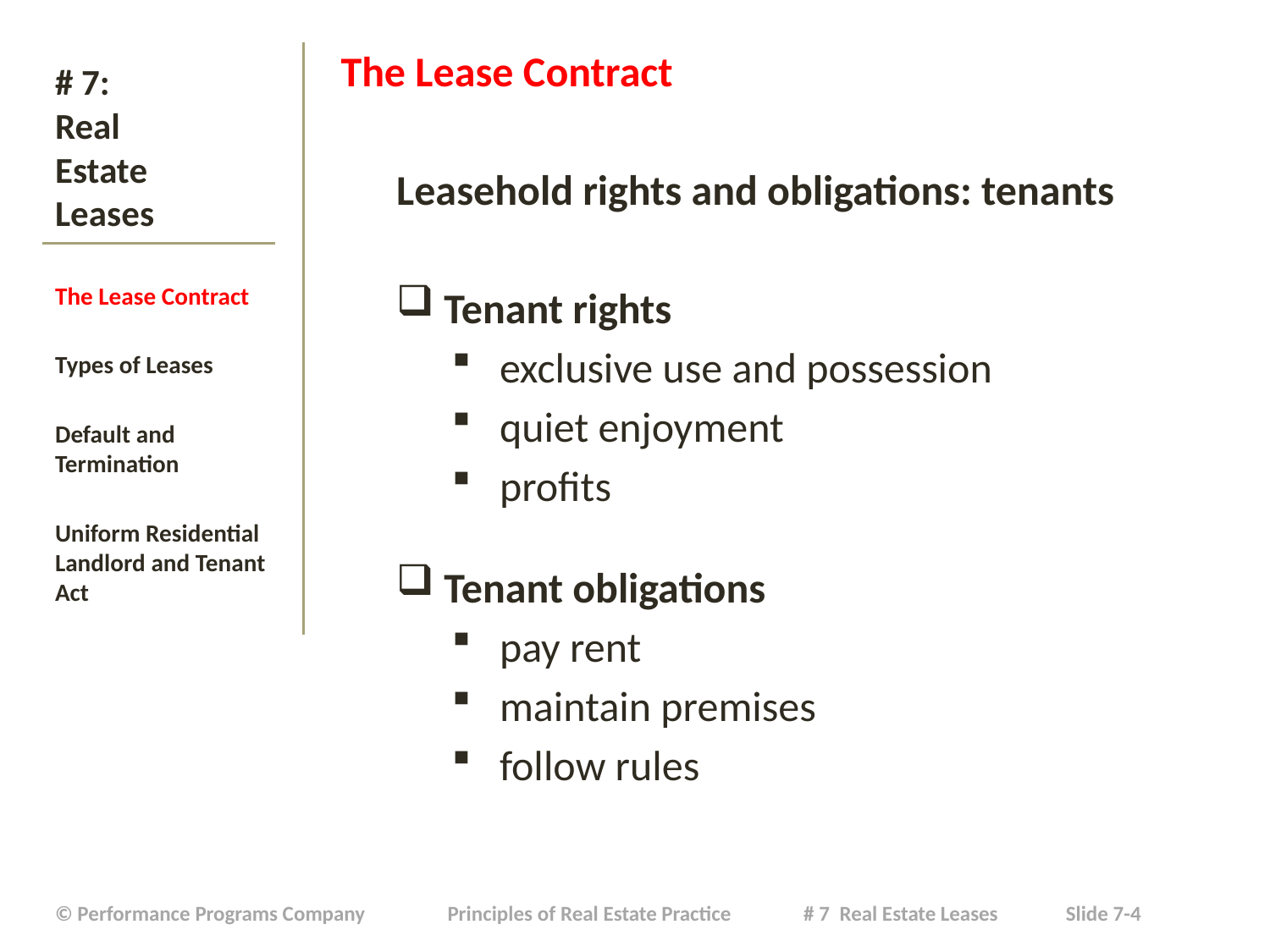

The Lease Contract

Leasehold rights and obligations: tenants

Tenant rights
exclusive use and possession
quiet enjoyment
profits
Tenant obligations
pay rent
maintain premises
follow rules
# # 7: Real Estate Leases

The Lease Contract

Types of Leases

Default and Termination

Uniform Residential Landlord and Tenant Act

| © Performance Programs Company Principles of Real Estate Practice # 7 Real Estate Leases Slide 7-4 |
| --- |